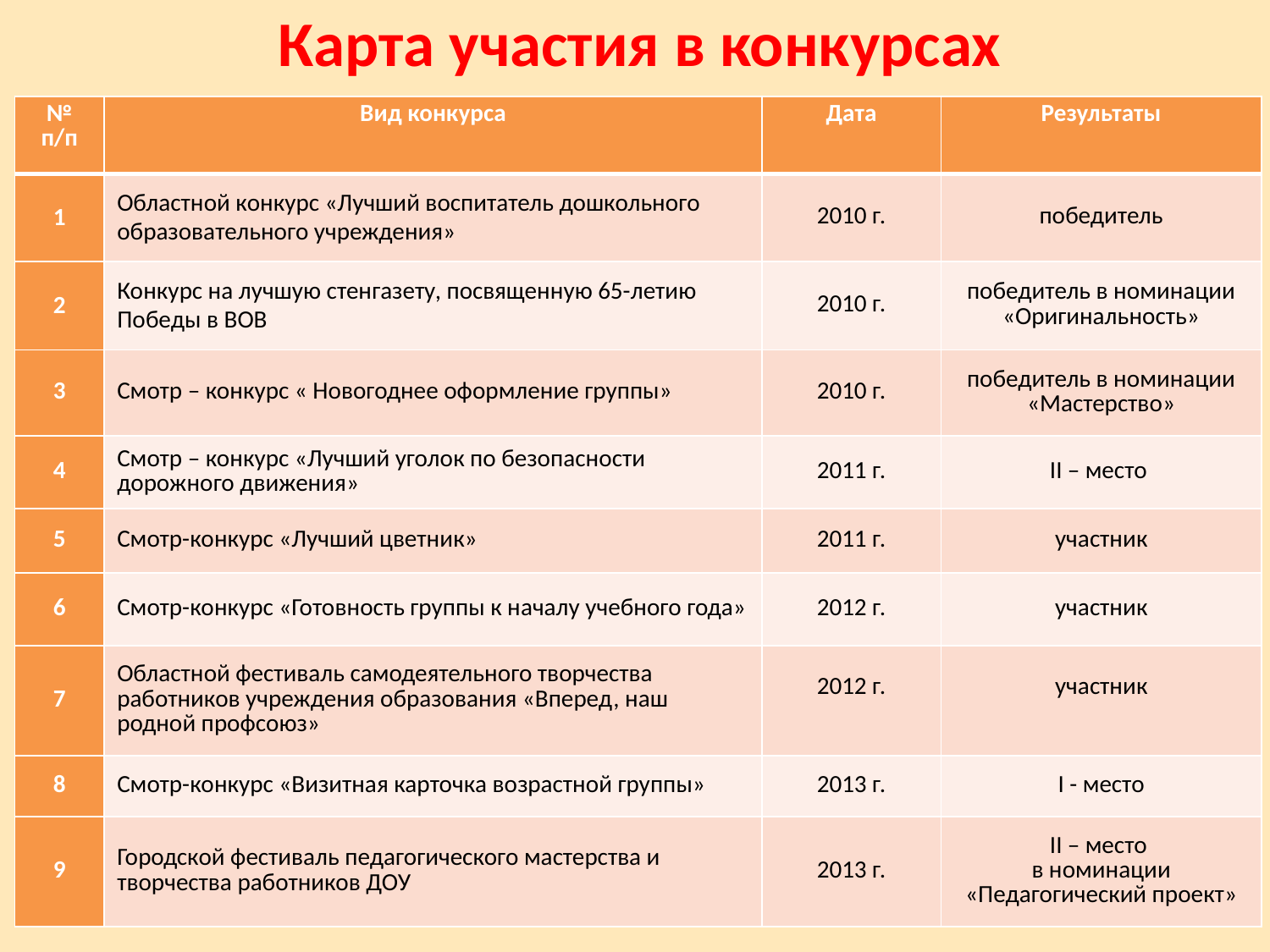

Карта участия в конкурсах
| № п/п | Вид конкурса | Дата | Результаты |
| --- | --- | --- | --- |
| 1 | Областной конкурс «Лучший воспитатель дошкольного образовательного учреждения» | 2010 г. | победитель |
| 2 | Конкурс на лучшую стенгазету, посвященную 65-летию Победы в ВОВ | 2010 г. | победитель в номинации «Оригинальность» |
| 3 | Смотр – конкурс « Новогоднее оформление группы» | 2010 г. | победитель в номинации «Мастерство» |
| 4 | Смотр – конкурс «Лучший уголок по безопасности дорожного движения» | 2011 г. | II – место |
| 5 | Смотр-конкурс «Лучший цветник» | 2011 г. | участник |
| 6 | Смотр-конкурс «Готовность группы к началу учебного года» | 2012 г. | участник |
| 7 | Областной фестиваль самодеятельного творчества работников учреждения образования «Вперед, наш родной профсоюз» | 2012 г. | участник |
| 8 | Смотр-конкурс «Визитная карточка возрастной группы» | 2013 г. | I - место |
| 9 | Городской фестиваль педагогического мастерства и творчества работников ДОУ | 2013 г. | II – место в номинации «Педагогический проект» |